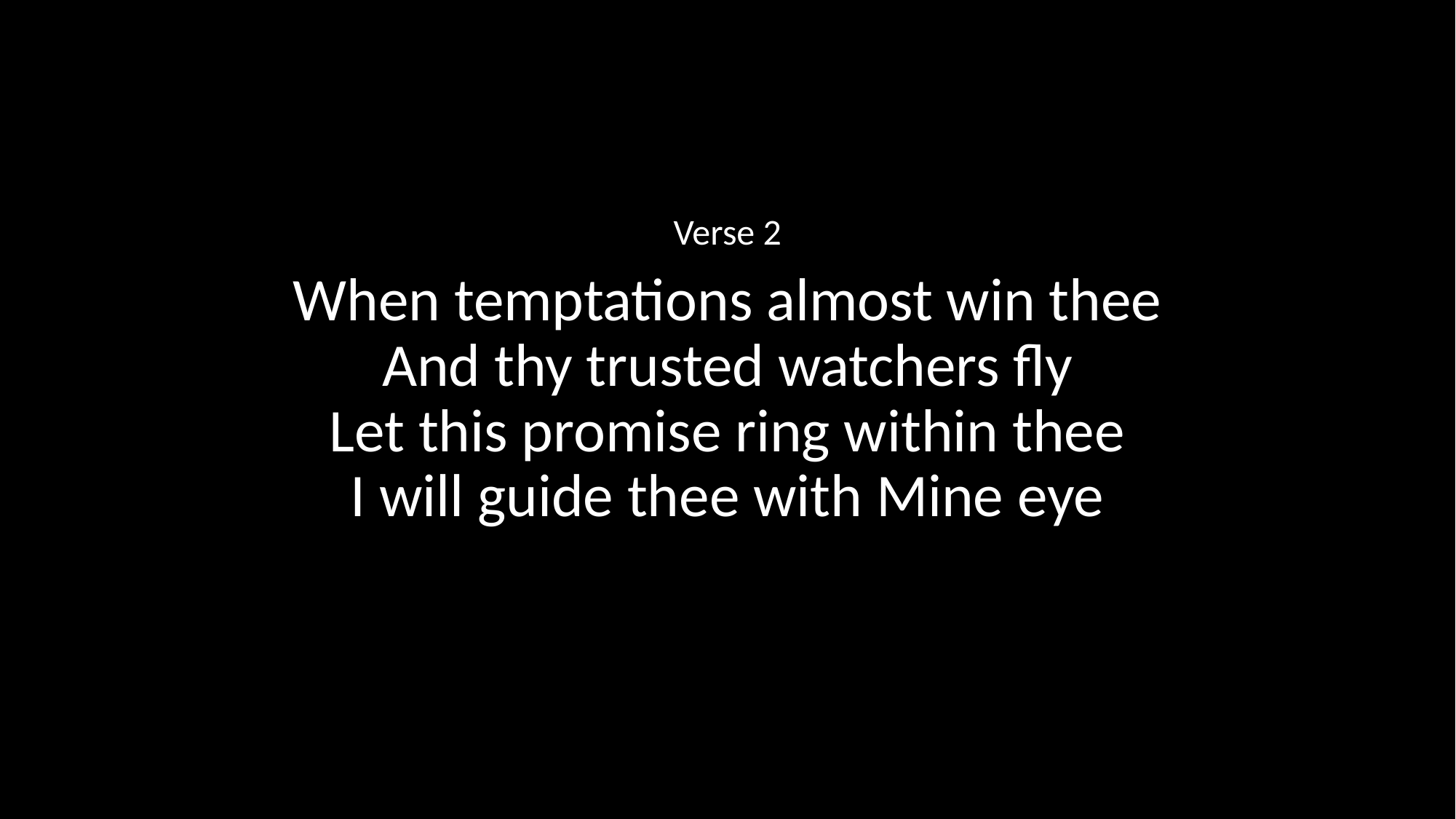

Verse 2
When temptations almost win thee
And thy trusted watchers fly
Let this promise ring within thee
I will guide thee with Mine eye